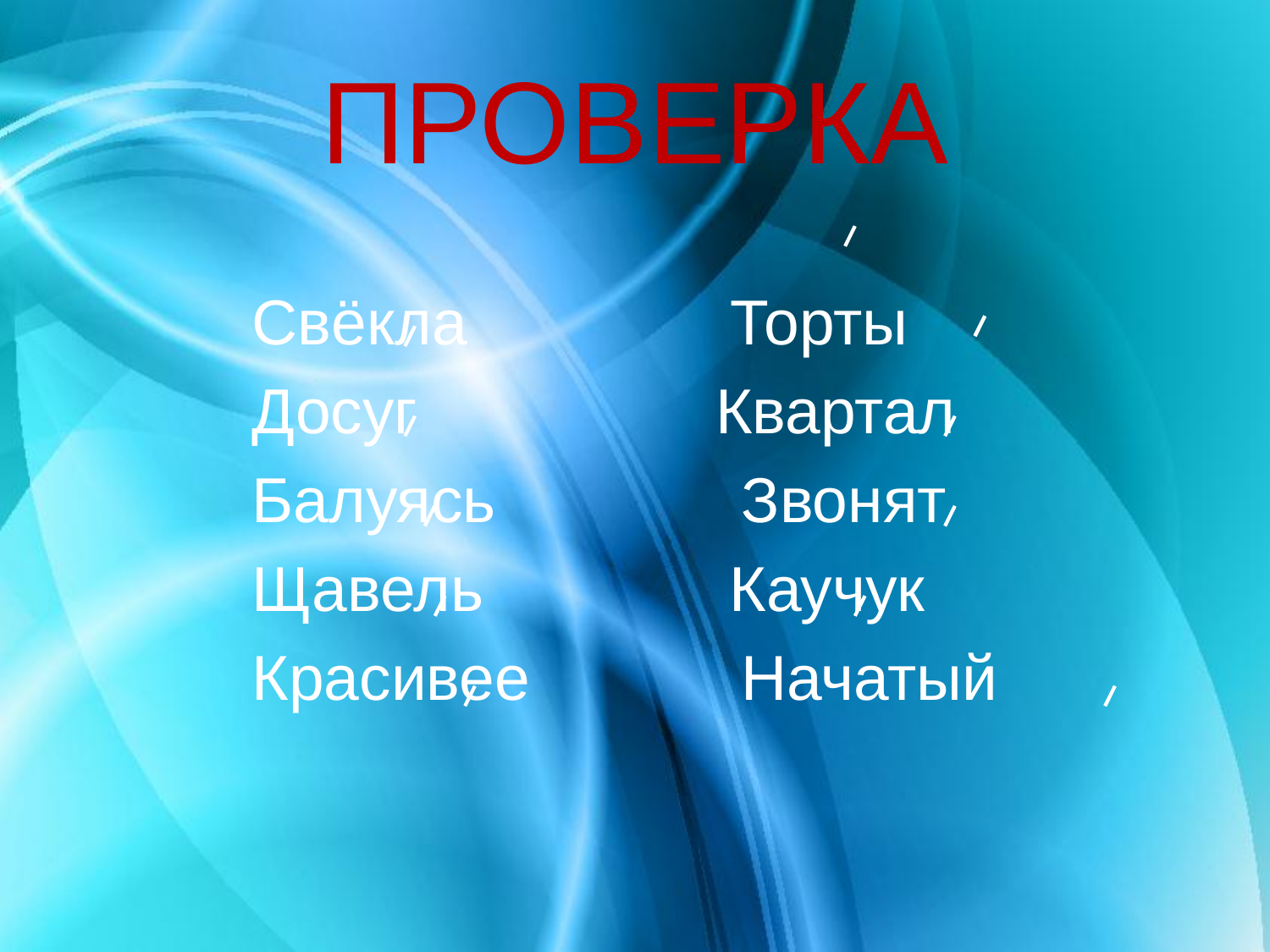

ПРОВЕРКА
#

          Свёкла               Торты
          Досуг                 Квартал
          Балуясь              Звонят
          Щавель              Каучук
          Красивее            Начатый